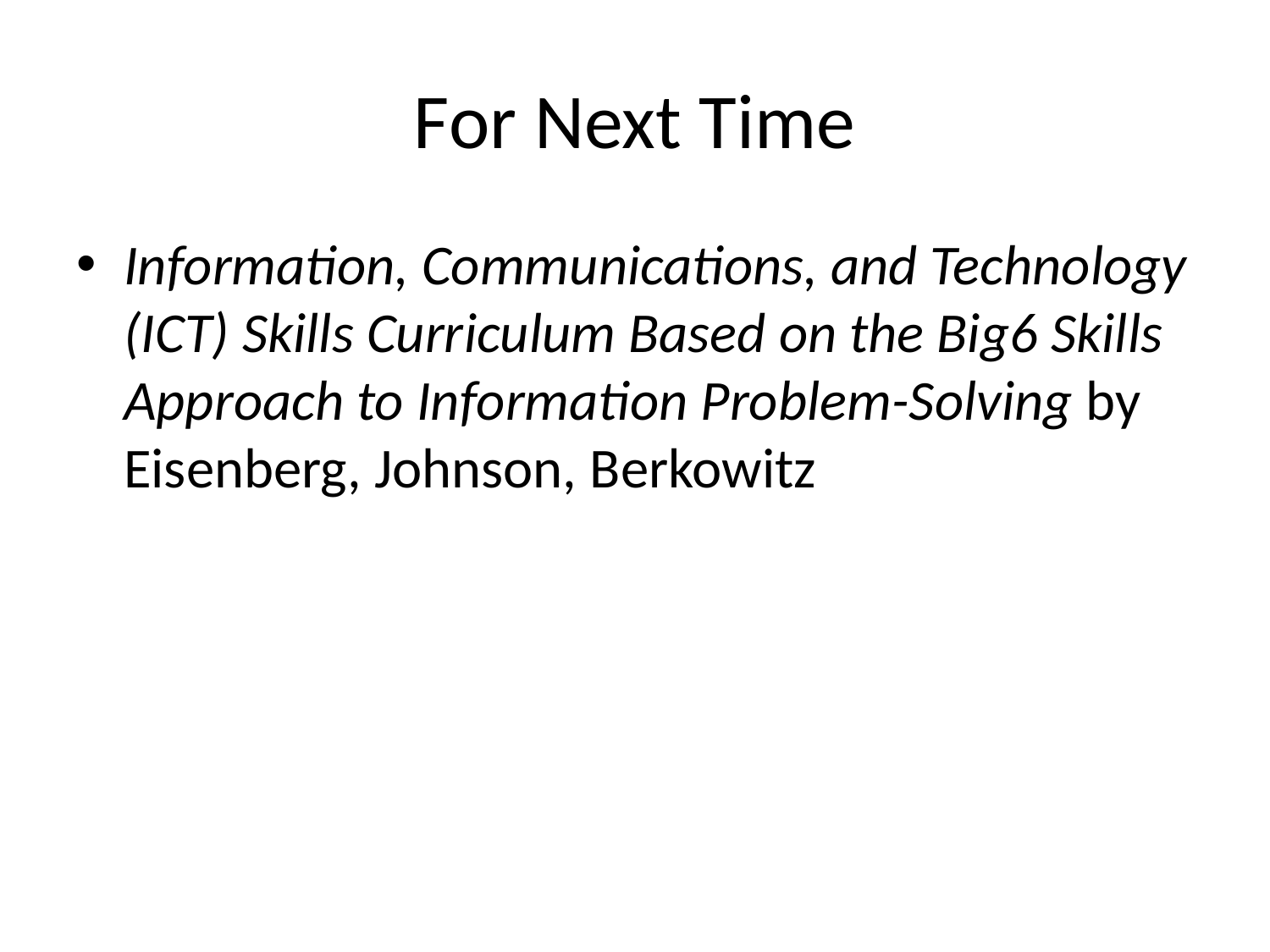

# For Next Time
Information, Communications, and Technology (ICT) Skills Curriculum Based on the Big6 Skills Approach to Information Problem-Solving by Eisenberg, Johnson, Berkowitz